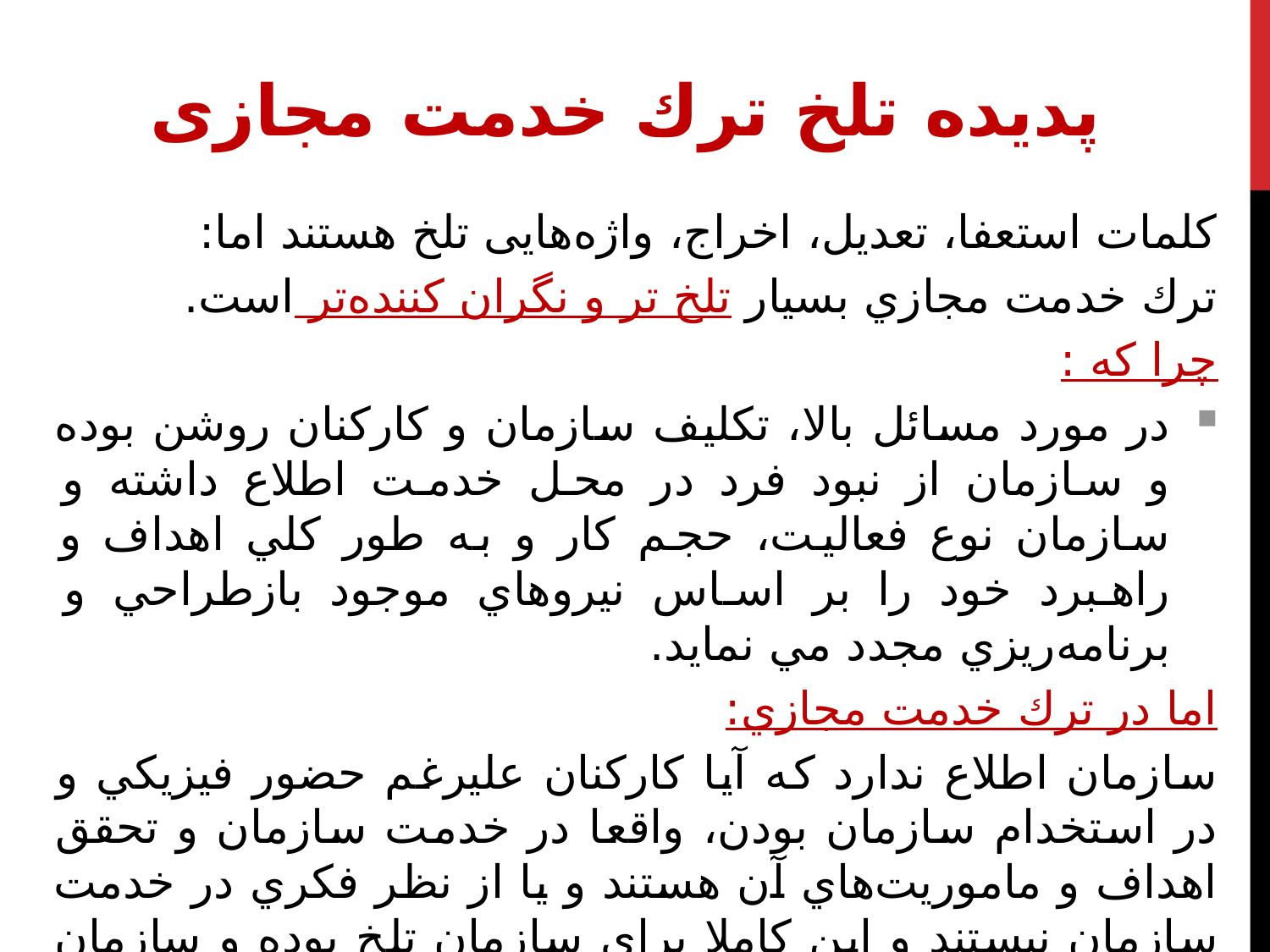

پديده تلخ ترك خدمت مجازی
كلمات استعفا، تعديل، اخراج، واژه‌هايی تلخ هستند اما:
ترك خدمت مجازي بسيار تلخ تر و نگران كننده‌تر است.
چرا كه :
در مورد مسائل بالا، تكليف سازمان و كاركنان روشن بوده و سازمان از نبود فرد در محل خدمت اطلاع داشته و سازمان نوع فعاليت، حجم كار و به طور كلي اهداف و راهبرد خود را بر اساس نيروهاي موجود بازطراحي و برنامه‌ريزي مجدد مي نمايد.
اما در ترك خدمت مجازي:
سازمان اطلاع ندارد كه آيا كاركنان عليرغم حضور فيزيكي و در استخدام سازمان بودن، واقعا در خدمت سازمان و تحقق اهداف و ماموريت‌هاي آن هستند و يا از نظر فكري در خدمت سازمان نيستند و اين كاملا براي سازمان تلخ بوده و سازمان دچار سردرگمي و مشكلات متعدد خواهد شد .